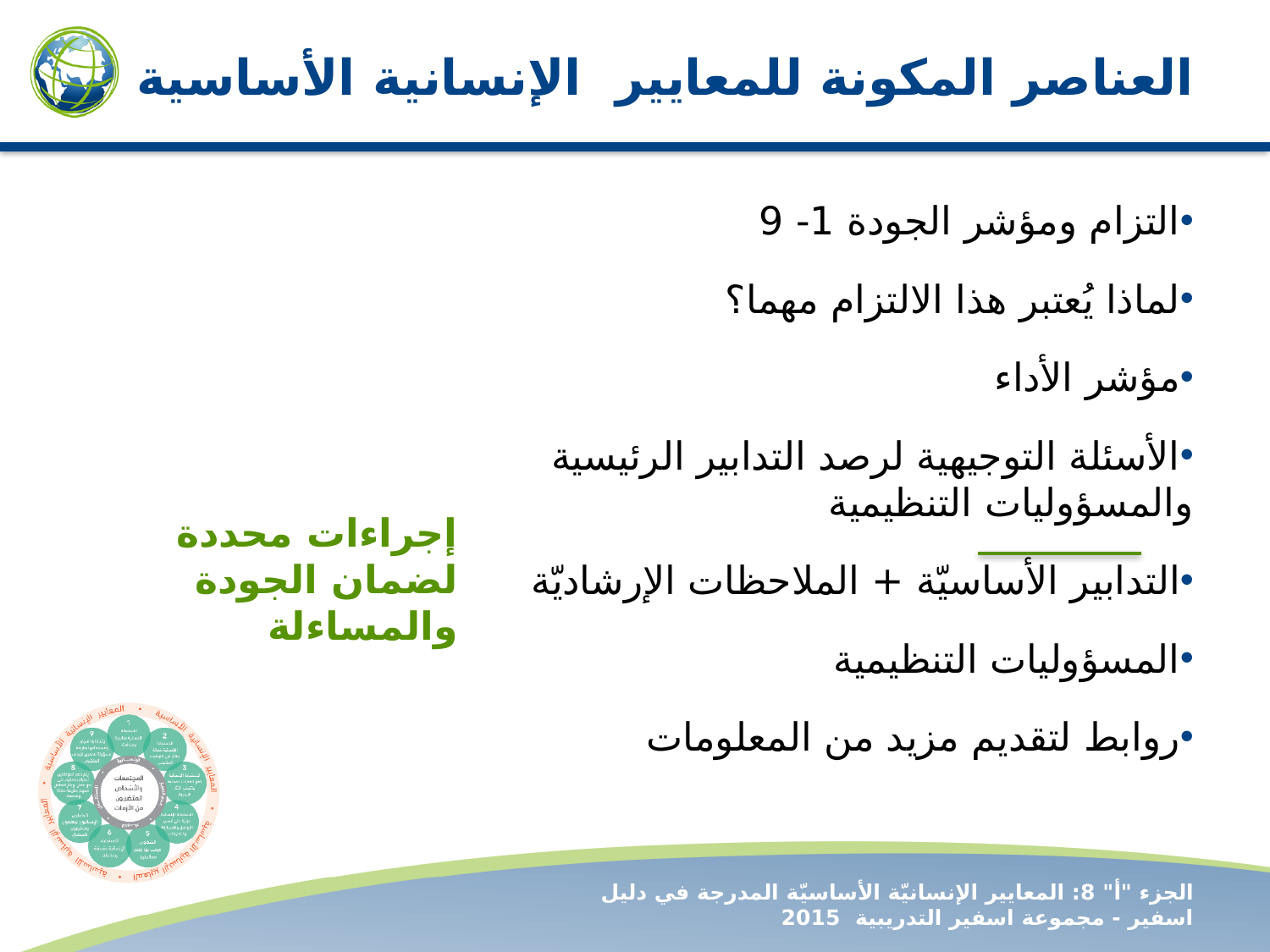

# العناصر المكونة للمعايير  الإنسانية الأساسية
التزام ومؤشر الجودة 1- 9
لماذا يُعتبر هذا الالتزام مهما؟
مؤشر الأداء
الأسئلة التوجيهية لرصد التدابير الرئيسية والمسؤوليات التنظيمية
التدابير الأساسيّة + الملاحظات الإرشاديّة
المسؤوليات التنظيمية
روابط لتقديم مزيد من المعلومات
إجراءات محددة لضمان الجودة والمساءلة
الجزء "أ" 8: المعايير الإنسانيّة الأساسيّة المدرجة في دليل اسفير - مجموعة اسفير التدريبية  2015